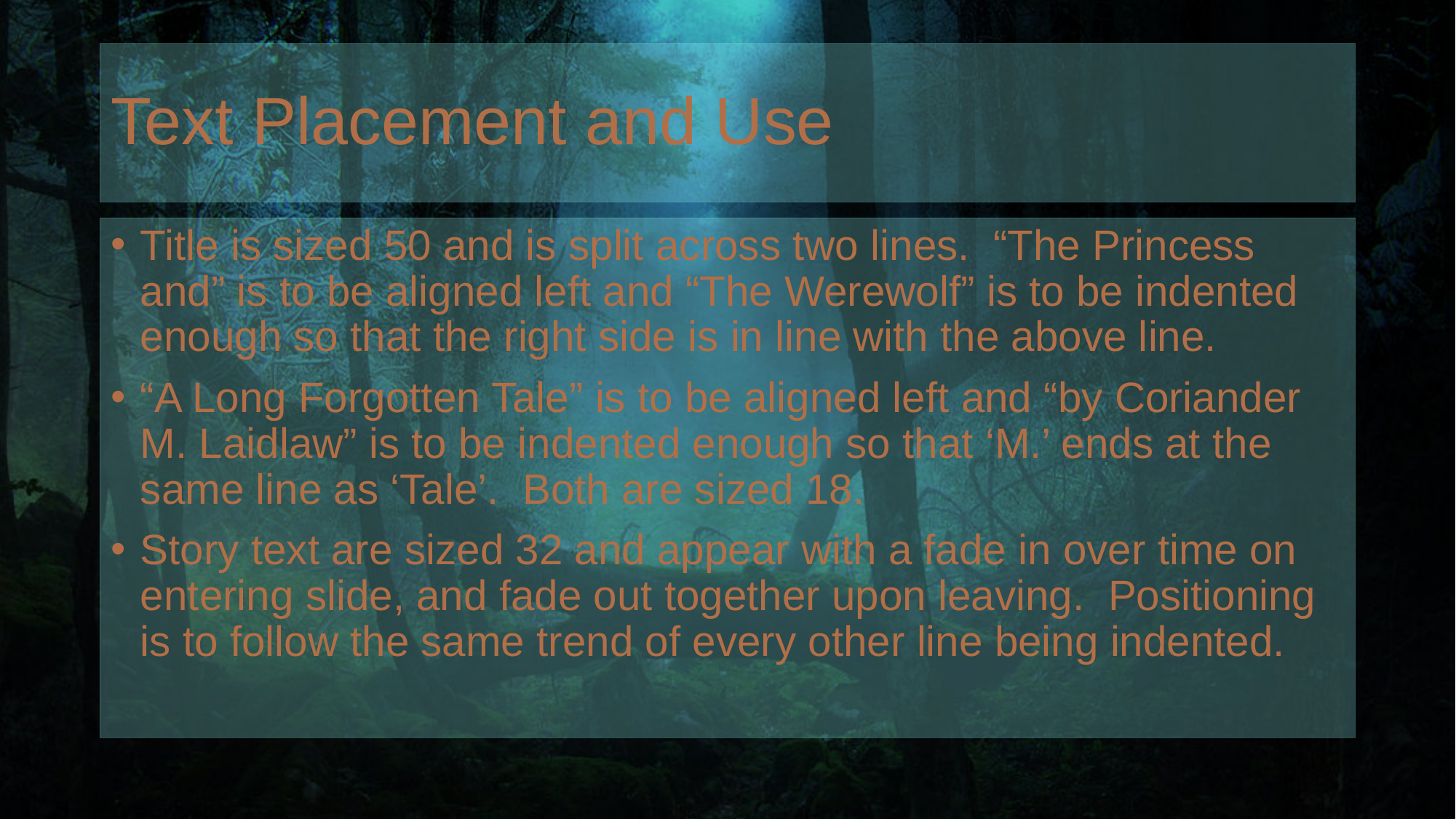

# Text Placement and Use
Title is sized 50 and is split across two lines.  “The Princess and” is to be aligned left and “The Werewolf” is to be indented enough so that the right side is in line with the above line.
“A Long Forgotten Tale” is to be aligned left and “by Coriander M. Laidlaw” is to be indented enough so that ‘M.’ ends at the same line as ‘Tale’.  Both are sized 18.
Story text are sized 32 and appear with a fade in over time on entering slide, and fade out together upon leaving.  Positioning is to follow the same trend of every other line being indented.